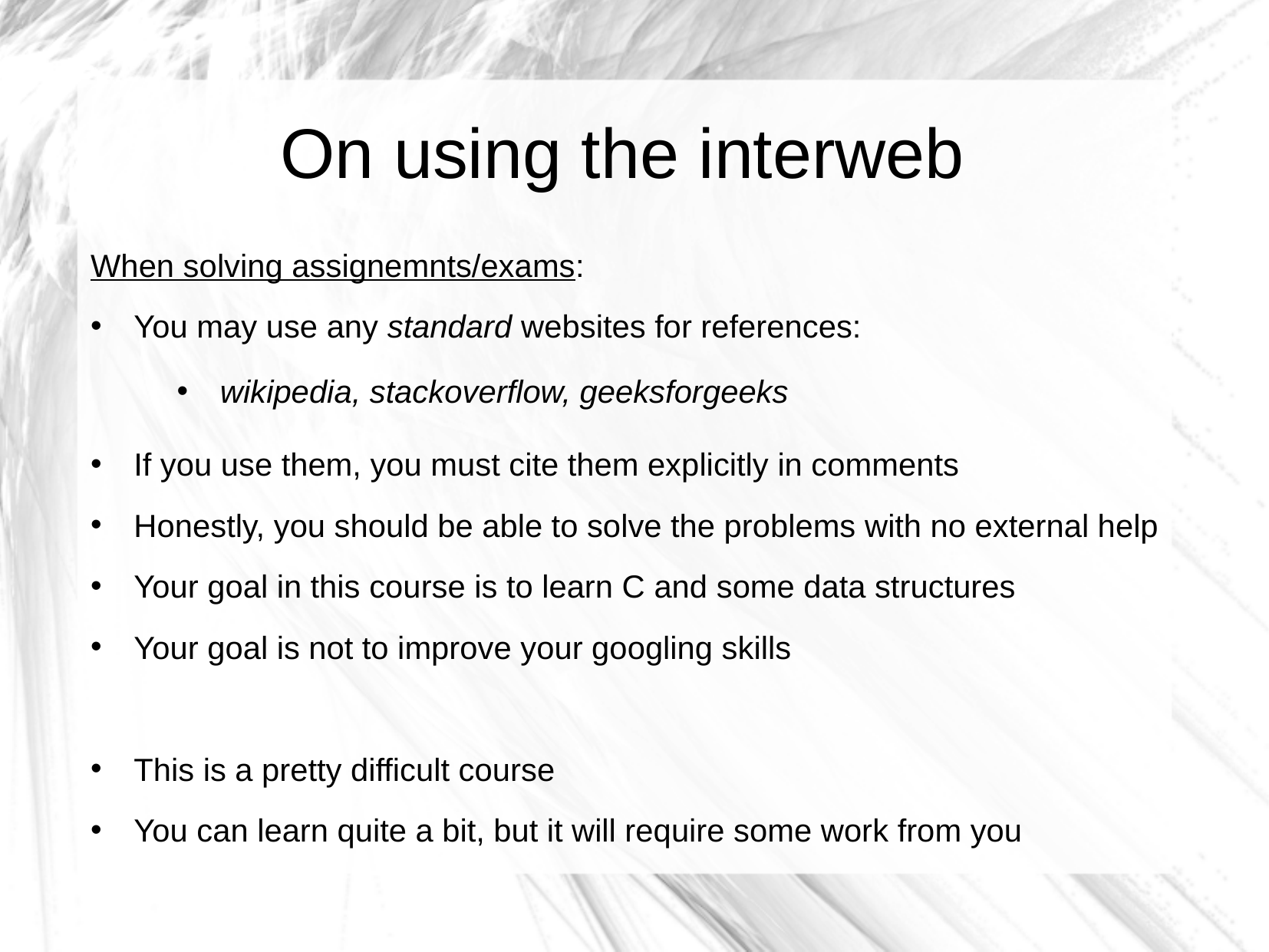

On using the interweb
When solving assignemnts/exams:
You may use any standard websites for references:
wikipedia, stackoverflow, geeksforgeeks
If you use them, you must cite them explicitly in comments
Honestly, you should be able to solve the problems with no external help
Your goal in this course is to learn C and some data structures
Your goal is not to improve your googling skills

This is a pretty difficult course
You can learn quite a bit, but it will require some work from you